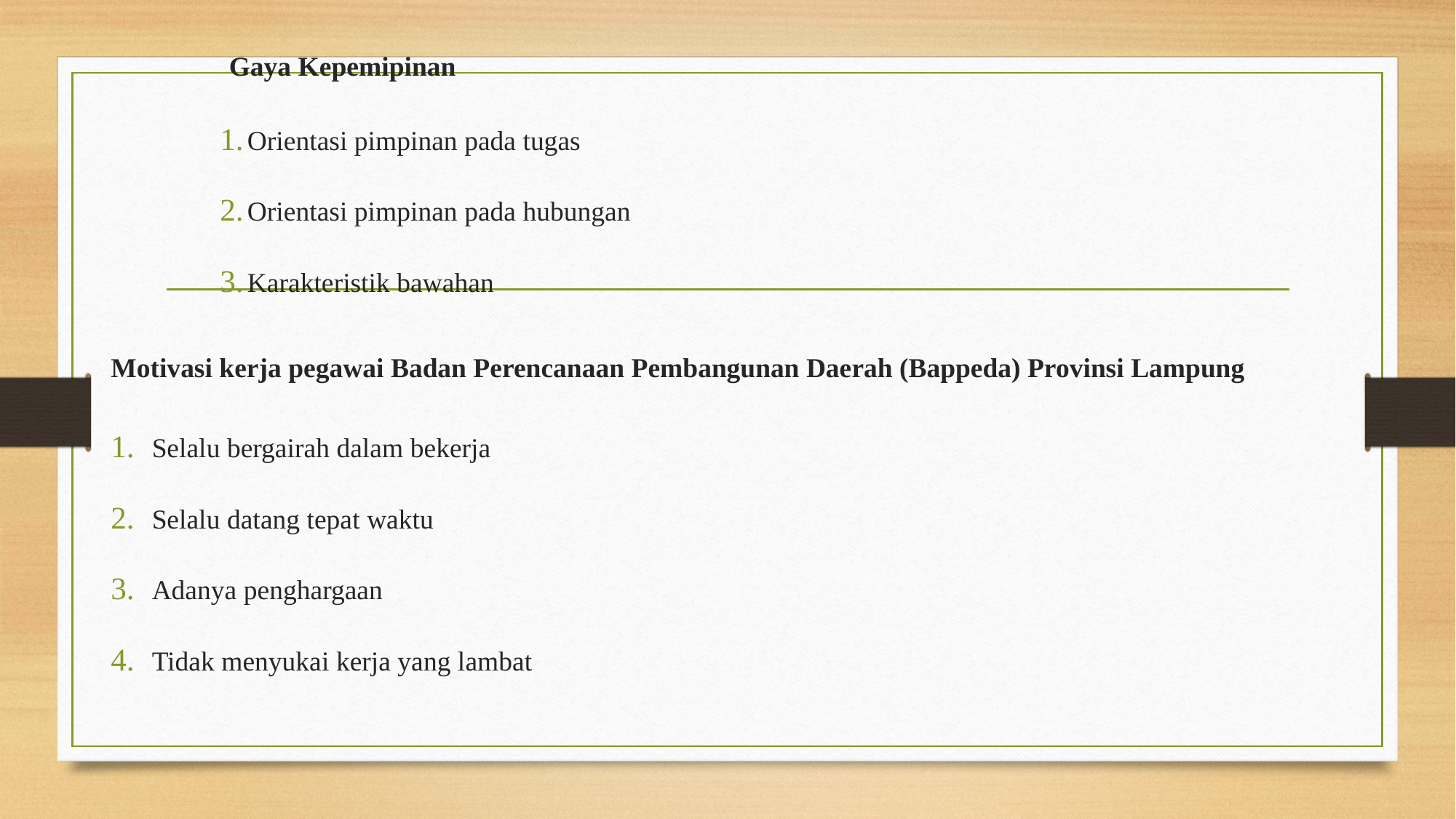

# Gaya Kepemipinan
Orientasi pimpinan pada tugas
Orientasi pimpinan pada hubungan
Karakteristik bawahan

Motivasi kerja pegawai Badan Perencanaan Pembangunan Daerah (Bappeda) Provinsi Lampung
Selalu bergairah dalam bekerja
Selalu datang tepat waktu
Adanya penghargaan
Tidak menyukai kerja yang lambat